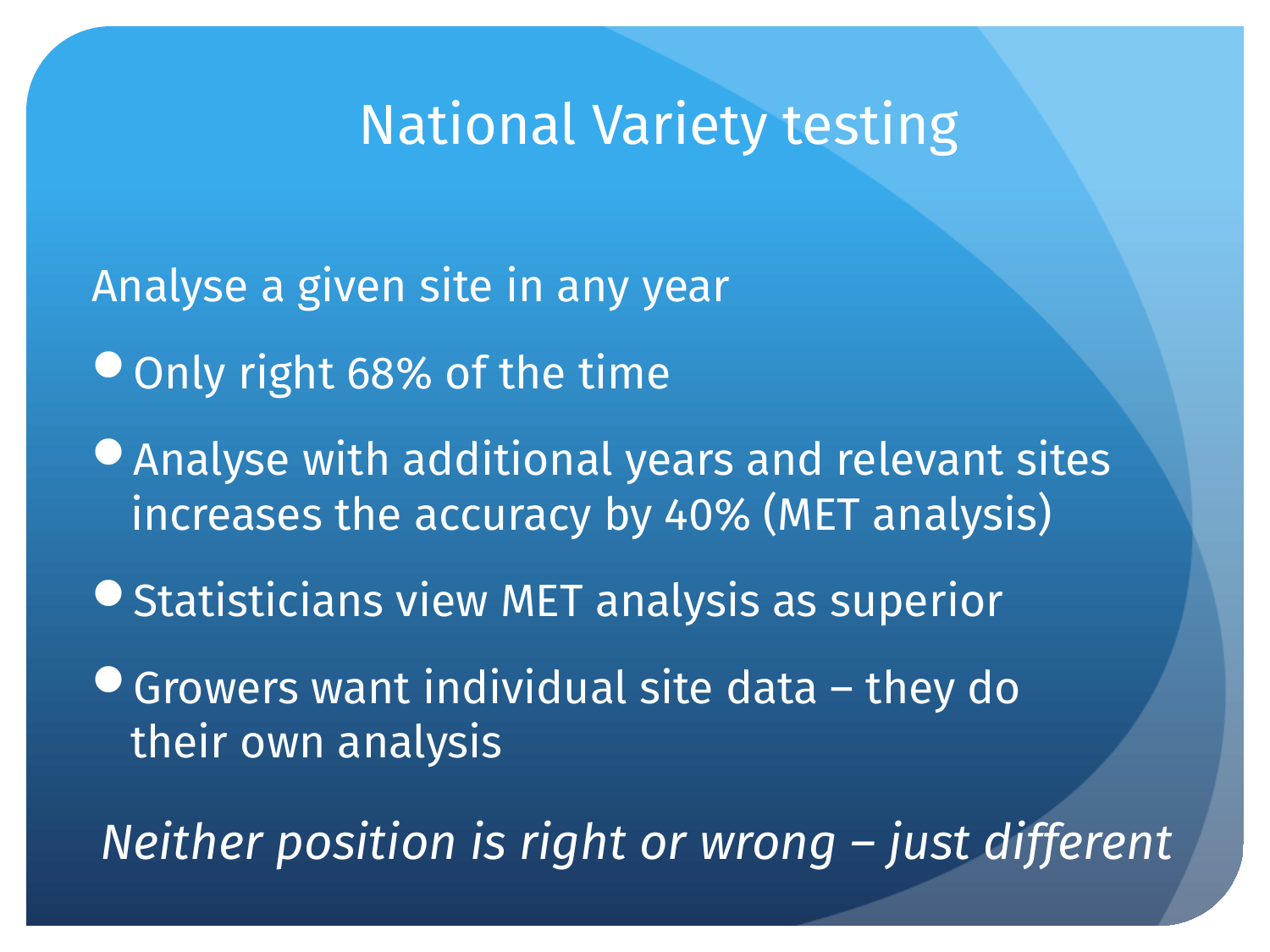

National Variety testing
Analyse a given site in any year
Only right 68% of the time
Analyse with additional years and relevant sites increases the accuracy by 40% (MET analysis)
Statisticians view MET analysis as superior
Growers want individual site data – they do their own analysis
Neither position is right or wrong – just different